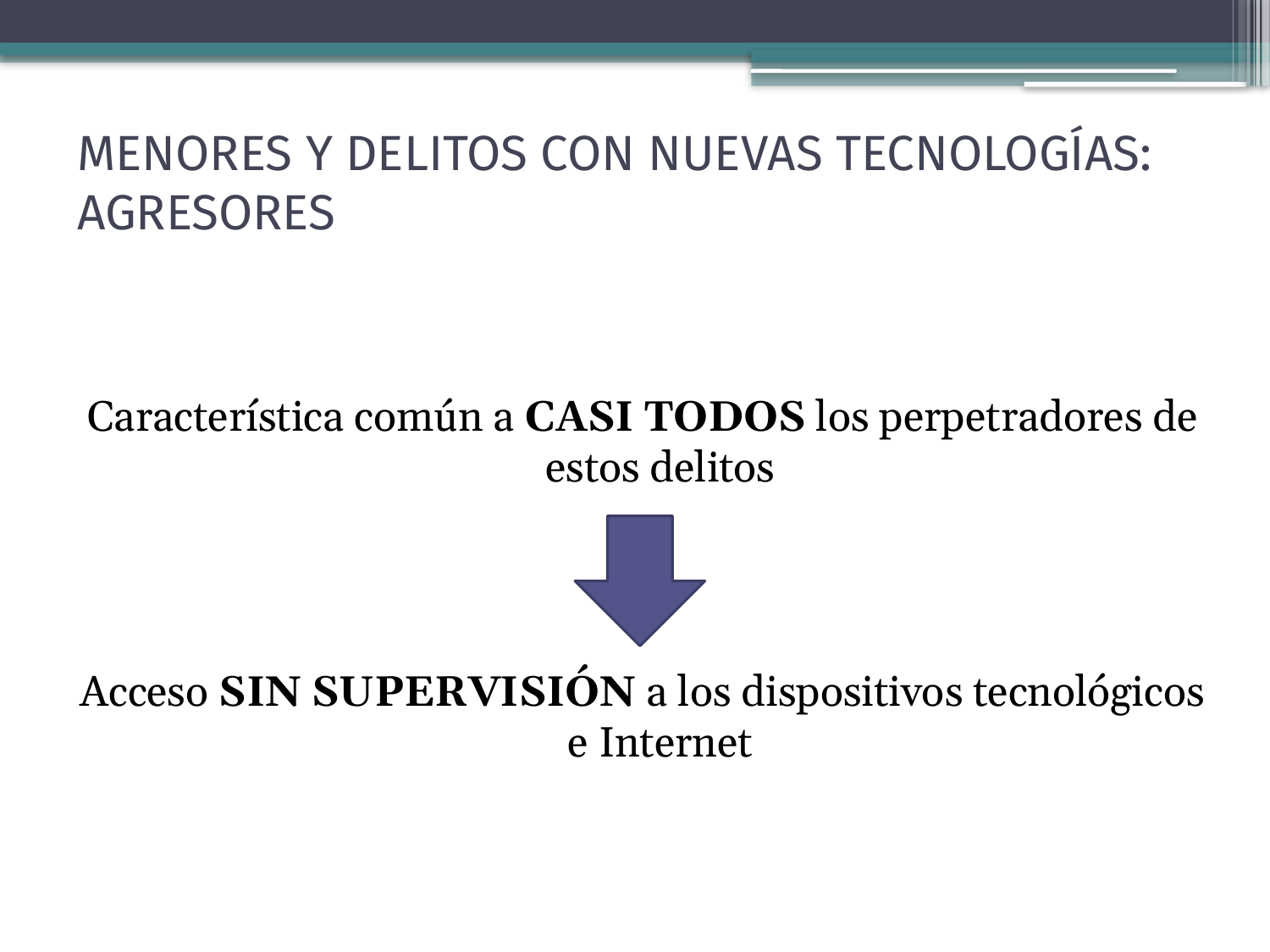

# MENORES Y DELITOS CON NUEVAS TECNOLOGÍAS: AGRESORES

Característica común a CASI TODOS los perpetradores de estos delitos

Acceso SIN SUPERVISIÓN a los dispositivos tecnológicos e Internet